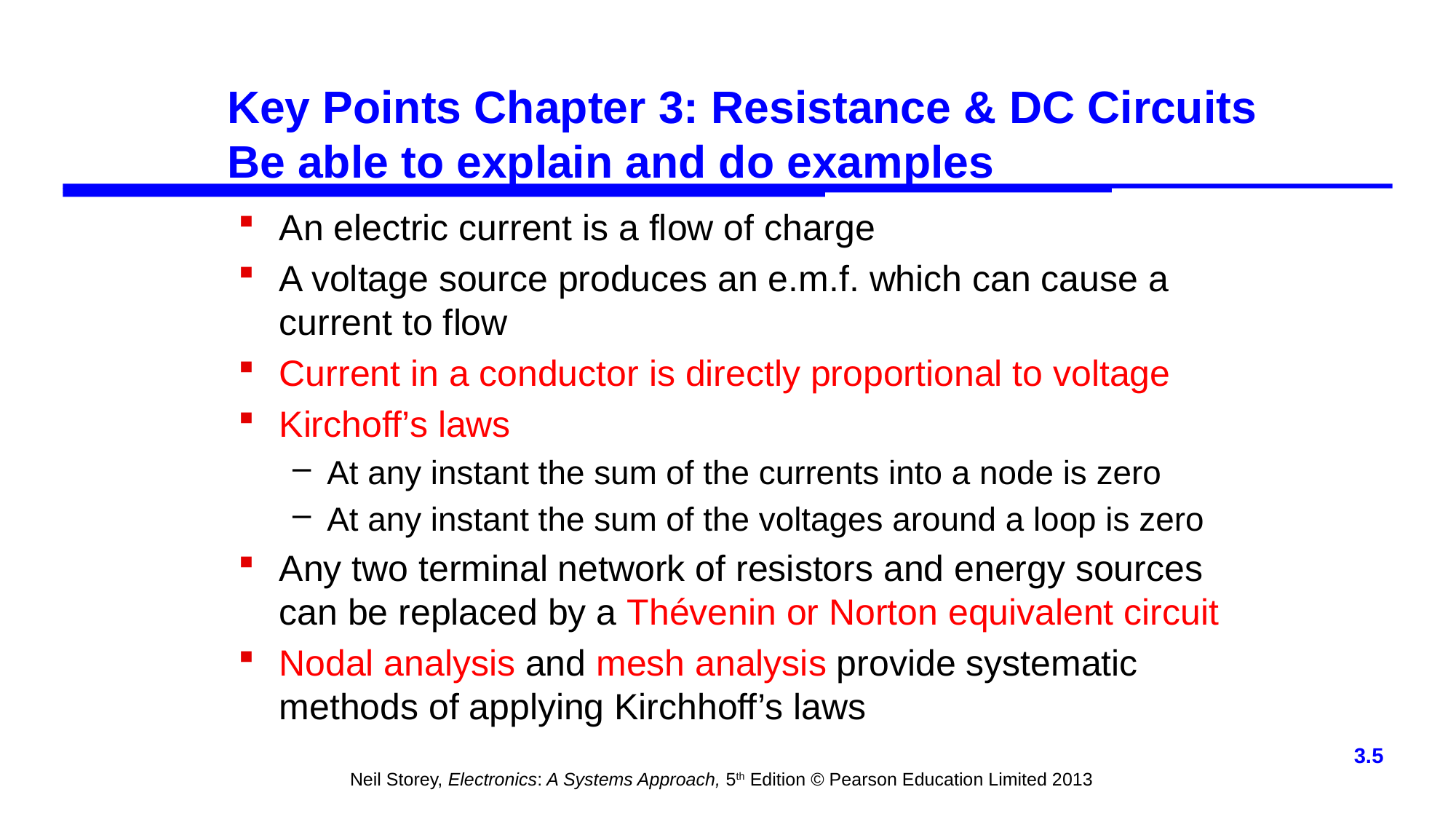

# Key Points Chapter 3: Resistance & DC Circuits Be able to explain and do examples
An electric current is a flow of charge
A voltage source produces an e.m.f. which can cause a current to flow
Current in a conductor is directly proportional to voltage
Kirchoff’s laws
At any instant the sum of the currents into a node is zero
At any instant the sum of the voltages around a loop is zero
Any two terminal network of resistors and energy sources can be replaced by a Thévenin or Norton equivalent circuit
Nodal analysis and mesh analysis provide systematic methods of applying Kirchhoff’s laws